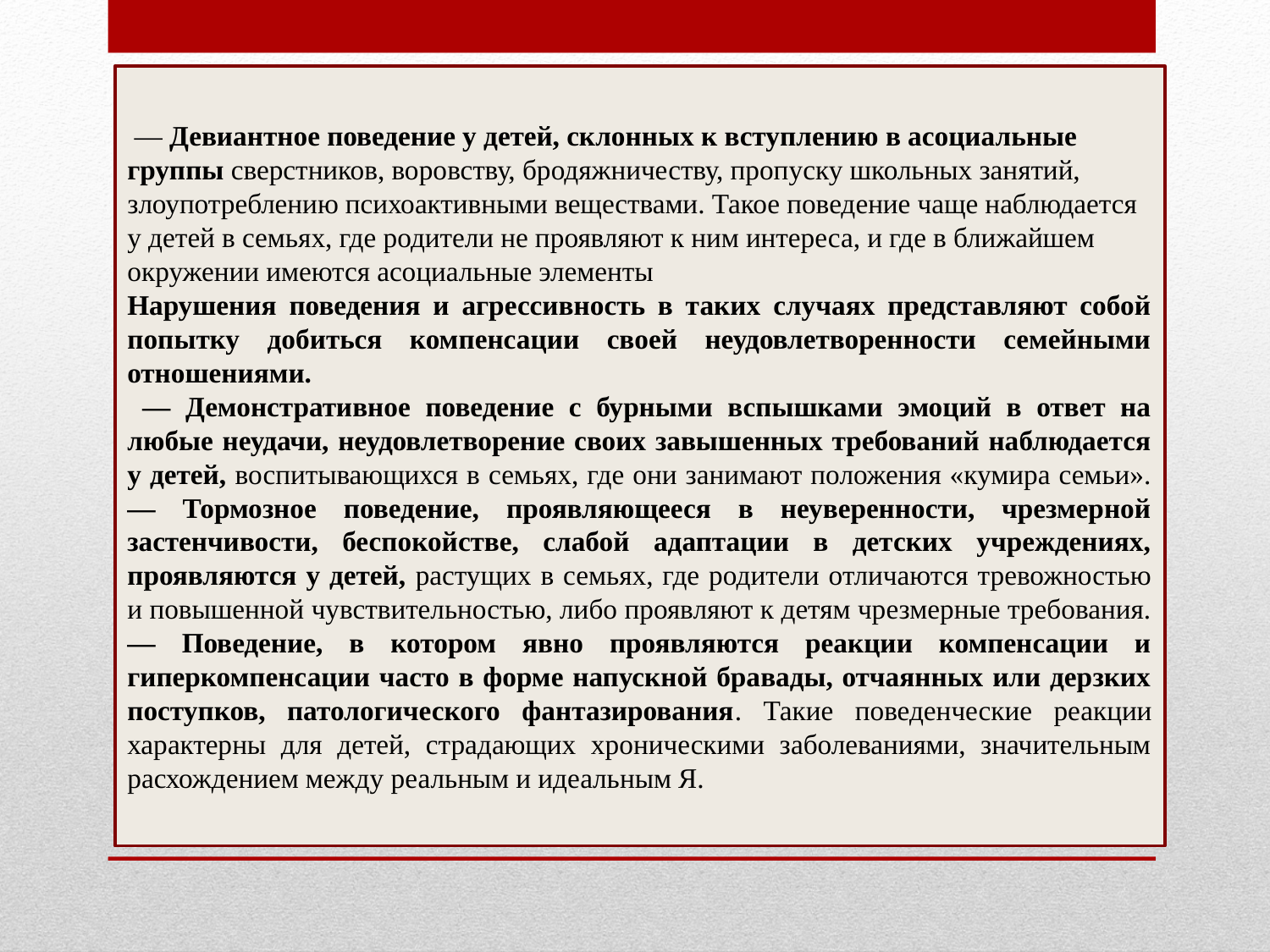

— Девиантное поведение у детей, склонных к вступлению в асоциальные группы сверстников, воровству, бродяжничеству, пропуску школьных занятий, злоупотреблению психоактивными веществами. Такое поведение чаще наблюдается у детей в семьях, где родители не проявляют к ним интереса, и где в ближайшем окружении имеются асоциальные элементы
Нарушения поведения и агрессивность в таких случаях представляют собой попытку добиться компенсации своей неудовлетворенности семейными отношениями.
 — Демонстративное поведение с бурными вспышками эмоций в ответ на любые неудачи, неудовлетворение своих завышенных требований наблюдается у детей, воспитывающихся в семьях, где они занимают положения «кумира семьи». — Тормозное поведение, проявляющееся в неуверенности, чрезмерной застенчивости, беспокойстве, слабой адаптации в детских учреждениях, проявляются у детей, растущих в семьях, где родители отличаются тревожностью и повышенной чувствительностью, либо проявляют к детям чрезмерные требования.
— Поведение, в котором явно проявляются реакции компенсации и гиперкомпенсации часто в форме напускной бравады, отчаянных или дерзких поступков, патологического фантазирования. Такие поведенческие реакции характерны для детей, страдающих хроническими заболеваниями, значительным расхождением между реальным и идеальным Я.